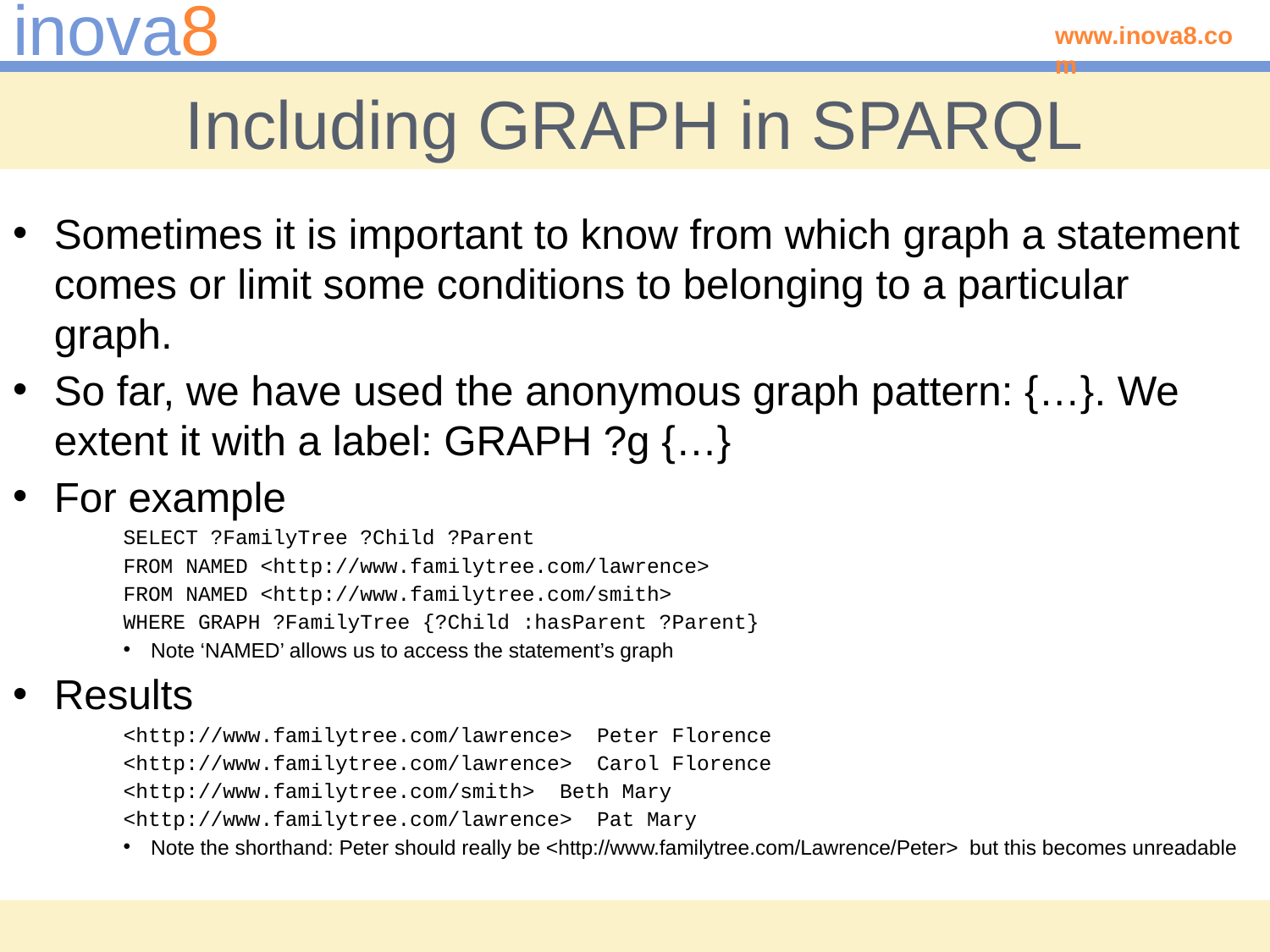

# Including GRAPH in SPARQL
Sometimes it is important to know from which graph a statement comes or limit some conditions to belonging to a particular graph.
So far, we have used the anonymous graph pattern: {…}. We extent it with a label: GRAPH ?g {…}
For example
SELECT ?FamilyTree ?Child ?Parent
FROM NAMED <http://www.familytree.com/lawrence>
FROM NAMED <http://www.familytree.com/smith>
WHERE GRAPH ?FamilyTree {?Child :hasParent ?Parent}
Note ‘NAMED’ allows us to access the statement’s graph
Results
<http://www.familytree.com/lawrence>  Peter Florence
<http://www.familytree.com/lawrence>  Carol Florence
<http://www.familytree.com/smith>  Beth Mary
<http://www.familytree.com/lawrence>  Pat Mary
Note the shorthand: Peter should really be <http://www.familytree.com/Lawrence/Peter>  but this becomes unreadable